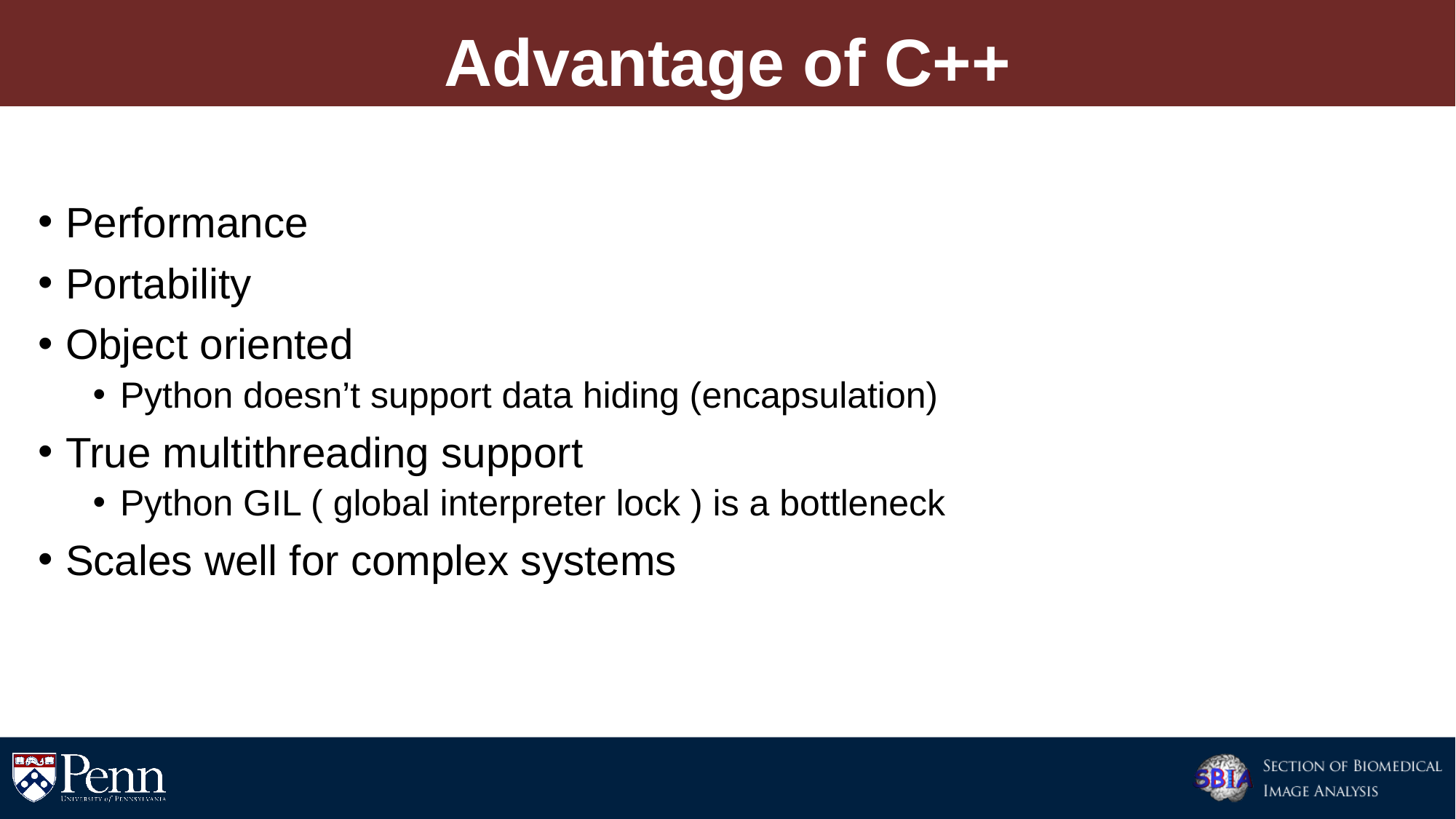

# Advantage of C++

Performance
Portability
Object oriented
Python doesn’t support data hiding (encapsulation)
True multithreading support
Python GIL ( global interpreter lock ) is a bottleneck
Scales well for complex systems